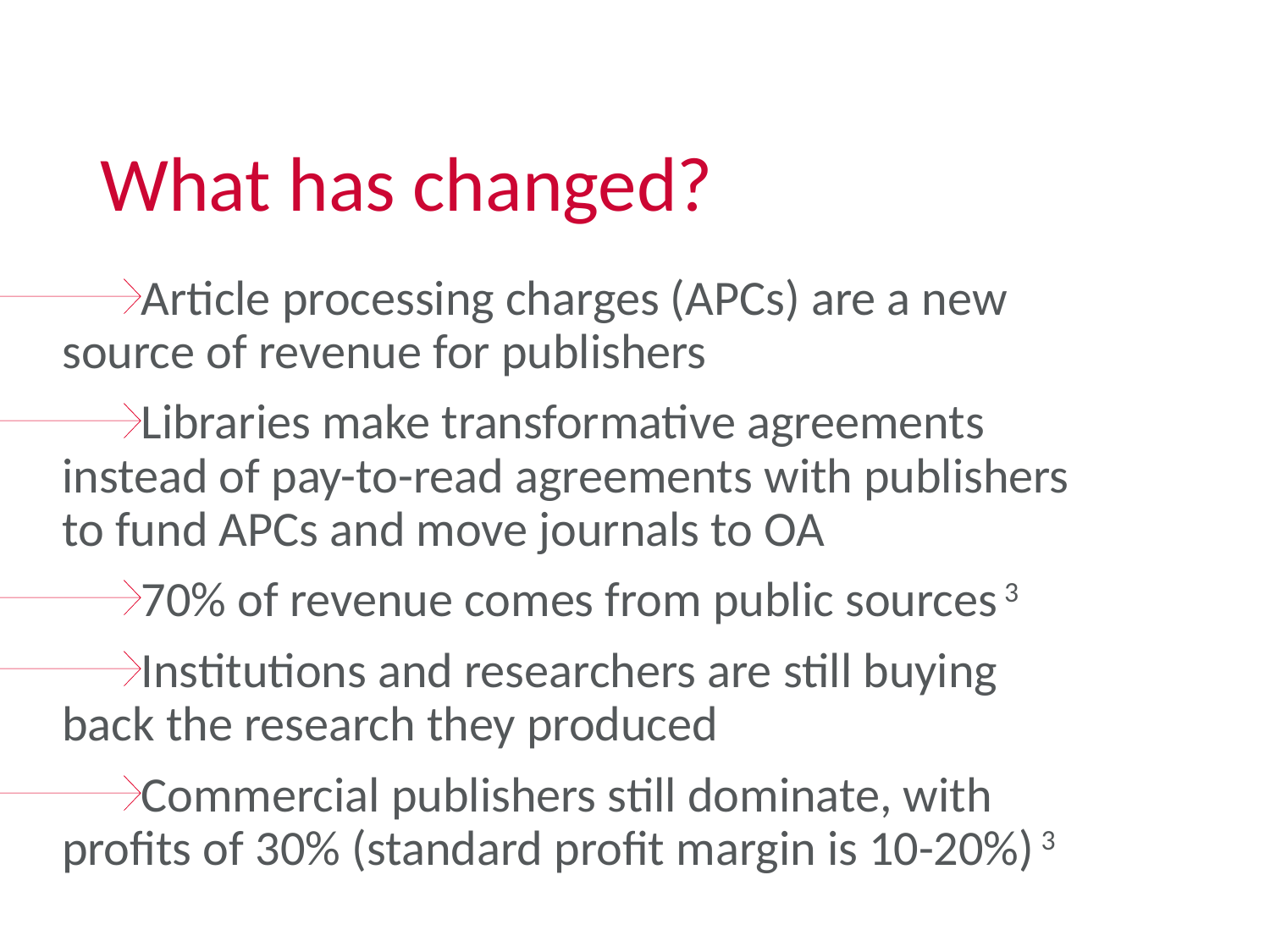

# What has changed?
Article processing charges (APCs) are a new source of revenue for publishers
Libraries make transformative agreements instead of pay-to-read agreements with publishers to fund APCs and move journals to OA
70% of revenue comes from public sources 3
Institutions and researchers are still buying back the research they produced
Commercial publishers still dominate, with profits of 30% (standard profit margin is 10-20%) 3